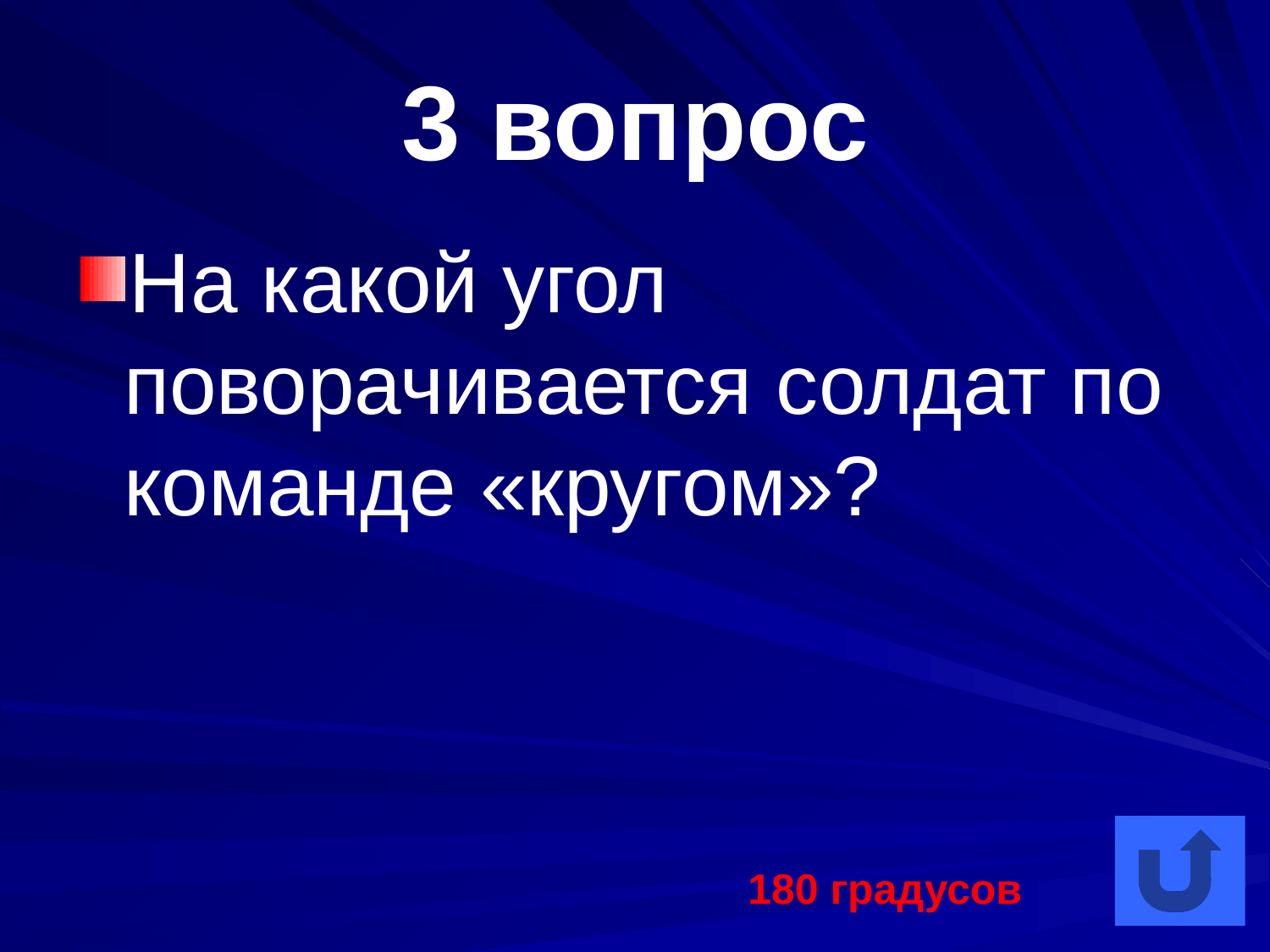

# 3 вопрос
На какой угол поворачивается солдат по команде «кругом»?

180 градусов